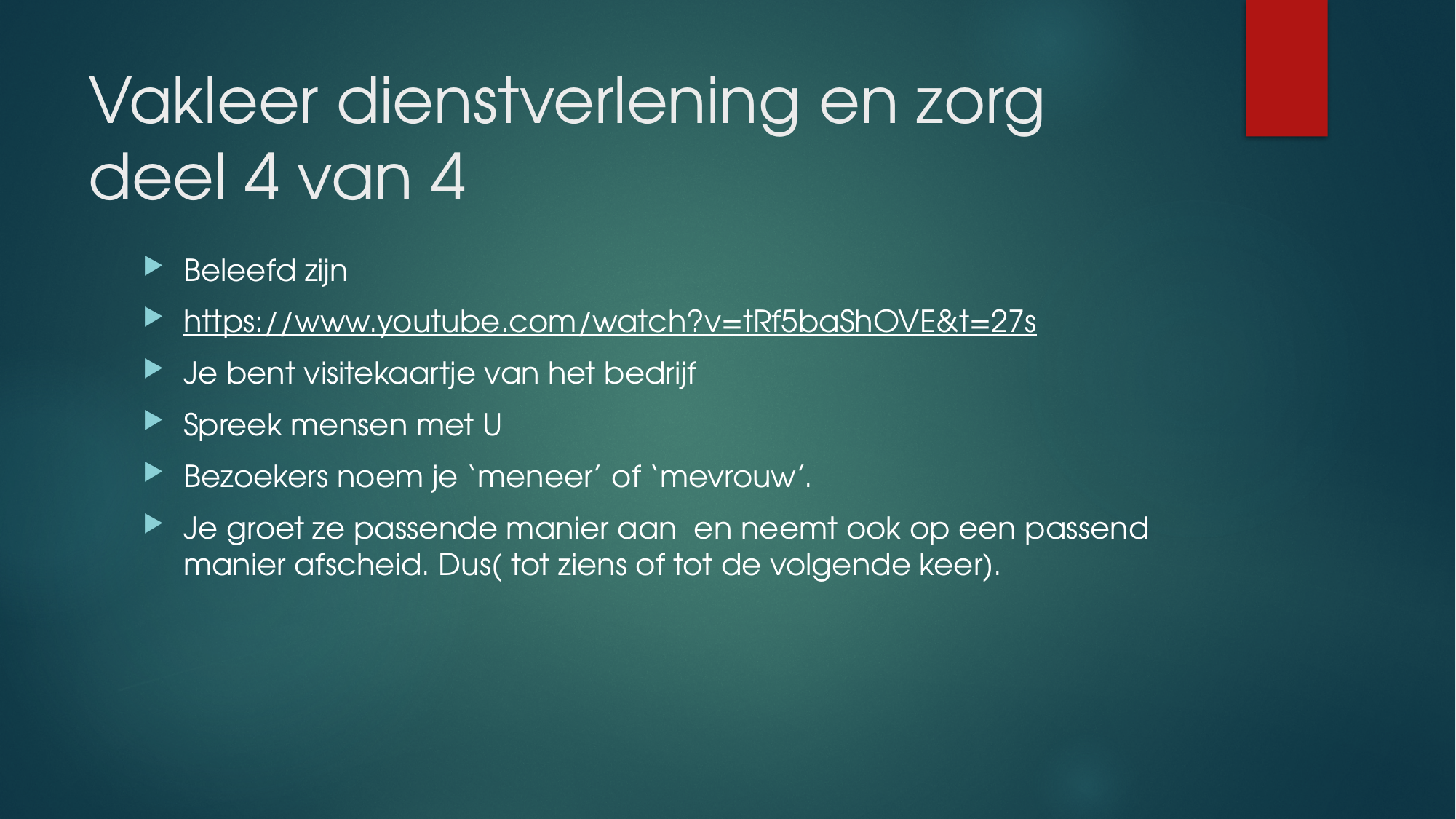

# Vakleer dienstverlening en zorg deel 4 van 4
Beleefd zijn
https://www.youtube.com/watch?v=tRf5baShOVE&t=27s
Je bent visitekaartje van het bedrijf
Spreek mensen met U
Bezoekers noem je ‘meneer’ of ‘mevrouw’.
Je groet ze passende manier aan  en neemt ook op een passend manier afscheid. Dus( tot ziens of tot de volgende keer).